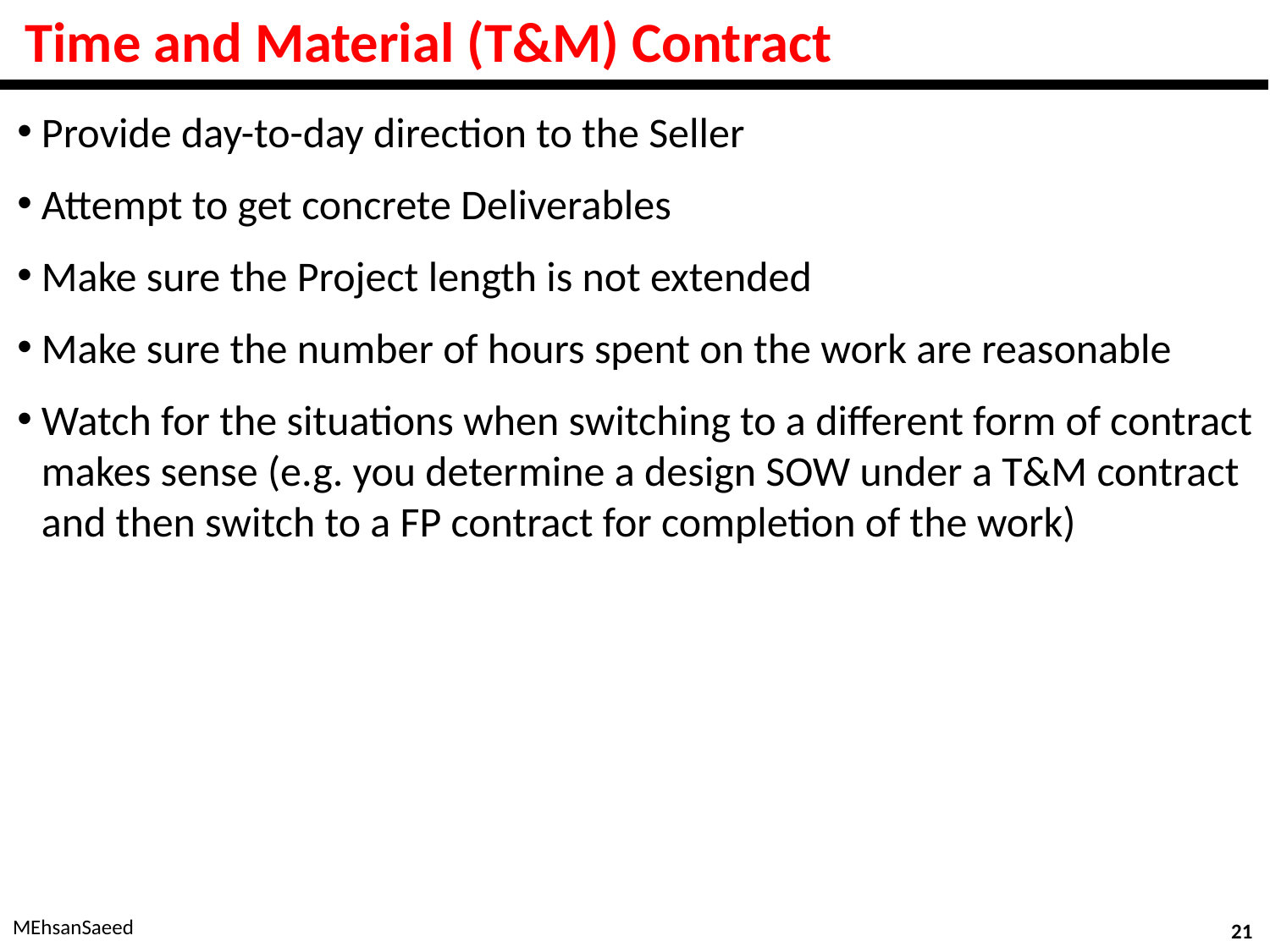

# Time and Material (T&M) Contract
Provide day-to-day direction to the Seller
Attempt to get concrete Deliverables
Make sure the Project length is not extended
Make sure the number of hours spent on the work are reasonable
Watch for the situations when switching to a different form of contract makes sense (e.g. you determine a design SOW under a T&M contract and then switch to a FP contract for completion of the work)

MEhsanSaeed
21